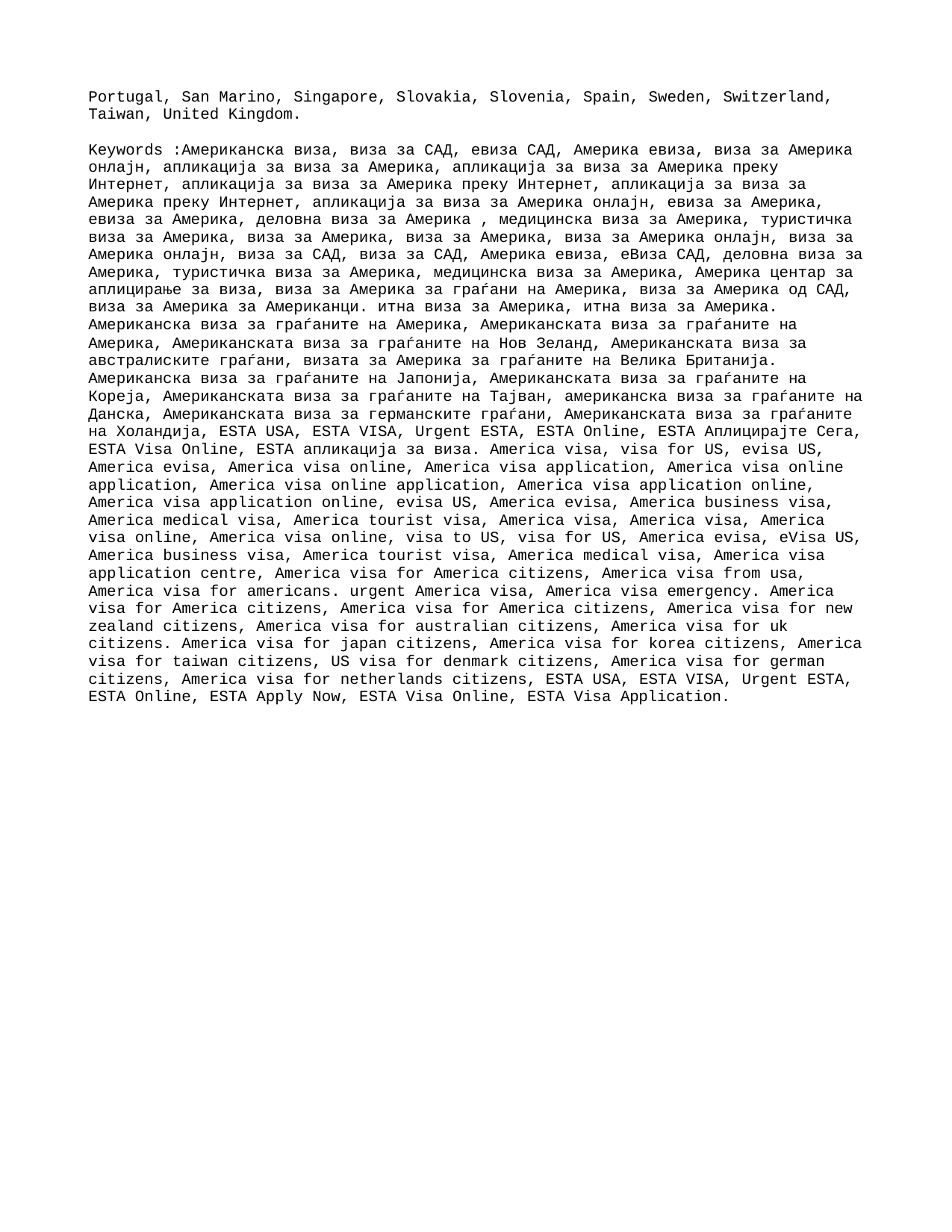

Portugal, San Marino, Singapore, Slovakia, Slovenia, Spain, Sweden, Switzerland, Taiwan, United Kingdom.

Keywords :Американска виза, виза за САД, евиза САД, Америка евиза, виза за Америка онлајн, апликација за виза за Америка, апликација за виза за Америка преку Интернет, апликација за виза за Америка преку Интернет, апликација за виза за Америка преку Интернет, апликација за виза за Америка онлајн, евиза за Америка, евиза за Америка, деловна виза за Америка , медицинска виза за Америка, туристичка виза за Америка, виза за Америка, виза за Америка, виза за Америка онлајн, виза за Америка онлајн, виза за САД, виза за САД, Америка евиза, еВиза САД, деловна виза за Америка, туристичка виза за Америка, медицинска виза за Америка, Америка центар за аплицирање за виза, виза за Америка за граѓани на Америка, виза за Америка од САД, виза за Америка за Американци. итна виза за Америка, итна виза за Америка.
Американска виза за граѓаните на Америка, Американската виза за граѓаните на
Америка, Американската виза за граѓаните на Нов Зеланд, Американската виза за австралиските граѓани, визата за Америка за граѓаните на Велика Британија.
Американска виза за граѓаните на Јапонија, Американската виза за граѓаните на Кореја, Американската виза за граѓаните на Тајван, американска виза за граѓаните на
Данска, Американската виза за германските граѓани, Американската виза за граѓаните на Холандија, ESTA USA, ESTA VISA, Urgent ESTA, ESTA Online, ESTA Аплицирајте Сега,
ESTA Visa Online, ESTA апликација за виза. America visa, visa for US, evisa US, America evisa, America visa online, America visa application, America visa online
application, America visa online application, America visa application online, America visa application online, evisa US, America evisa, America business visa,
America medical visa, America tourist visa, America visa, America visa, America visa online, America visa online, visa to US, visa for US, America evisa, eVisa US,
America business visa, America tourist visa, America medical visa, America visa application centre, America visa for America citizens, America visa from usa,
America visa for americans. urgent America visa, America visa emergency. America visa for America citizens, America visa for America citizens, America visa for new
zealand citizens, America visa for australian citizens, America visa for uk citizens. America visa for japan citizens, America visa for korea citizens, America
visa for taiwan citizens, US visa for denmark citizens, America visa for german citizens, America visa for netherlands citizens, ESTA USA, ESTA VISA, Urgent ESTA,
ESTA Online, ESTA Apply Now, ESTA Visa Online, ESTA Visa Application.